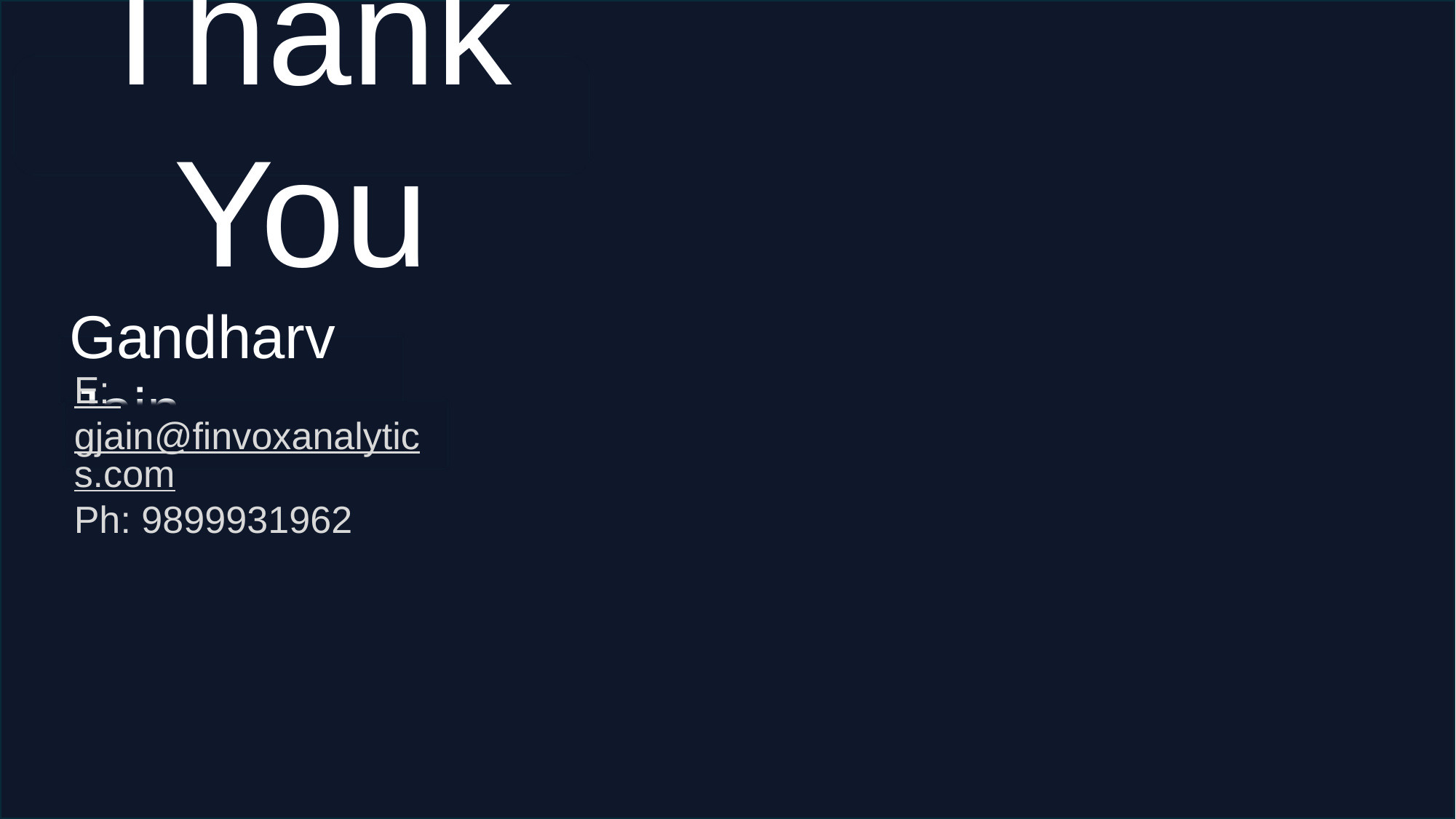

#
Thank You

Gandharv Jain
E: gjain@finvoxanalytics.com
Ph: 9899931962